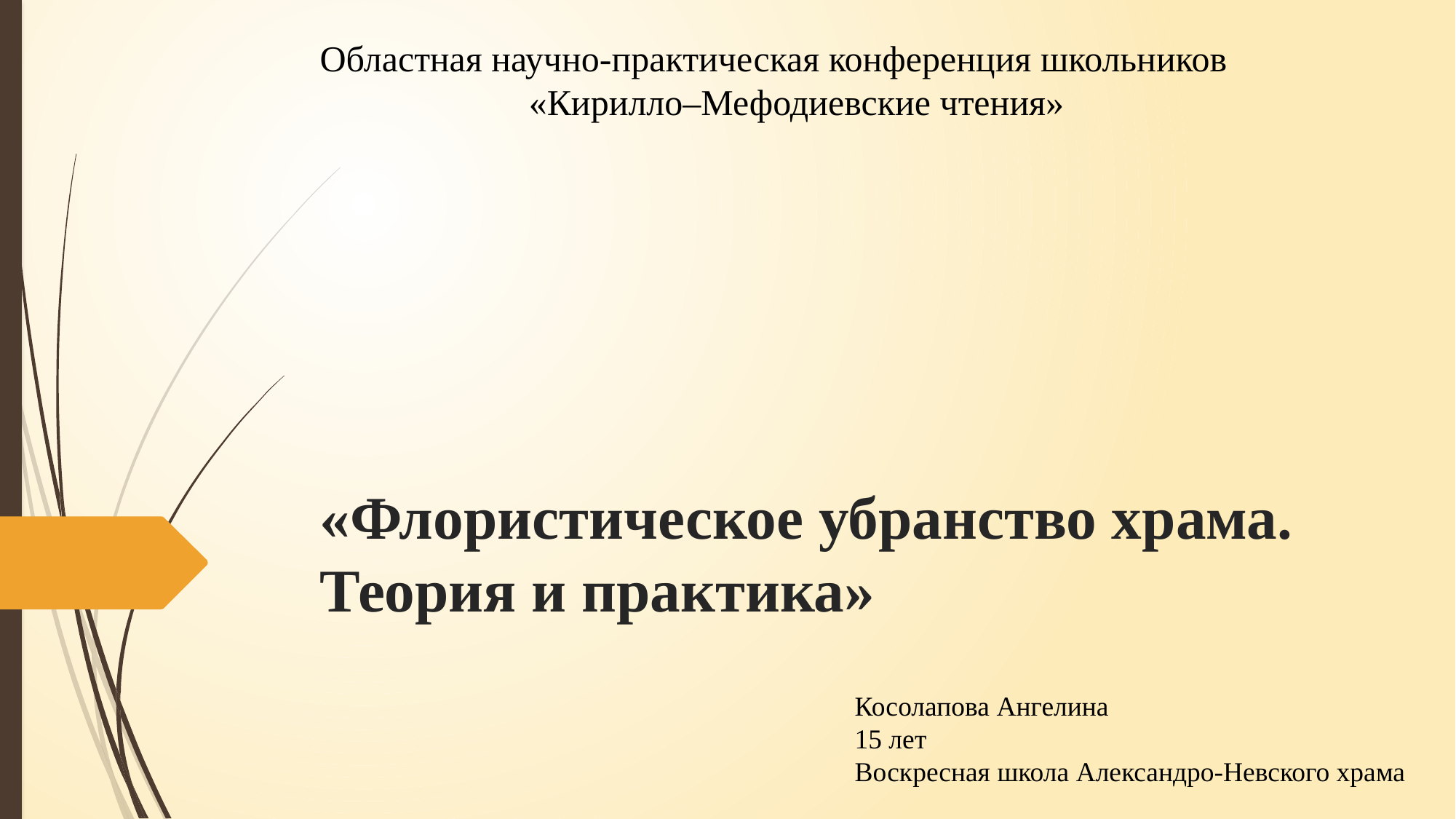

Областная научно-практическая конференция школьников
                       «Кирилло–Мефодиевские чтения»
# «Флористическое убранство храма. Теория и практика»
Косолапова Ангелина
15 лет
Воскресная школа Александро-Невского храма